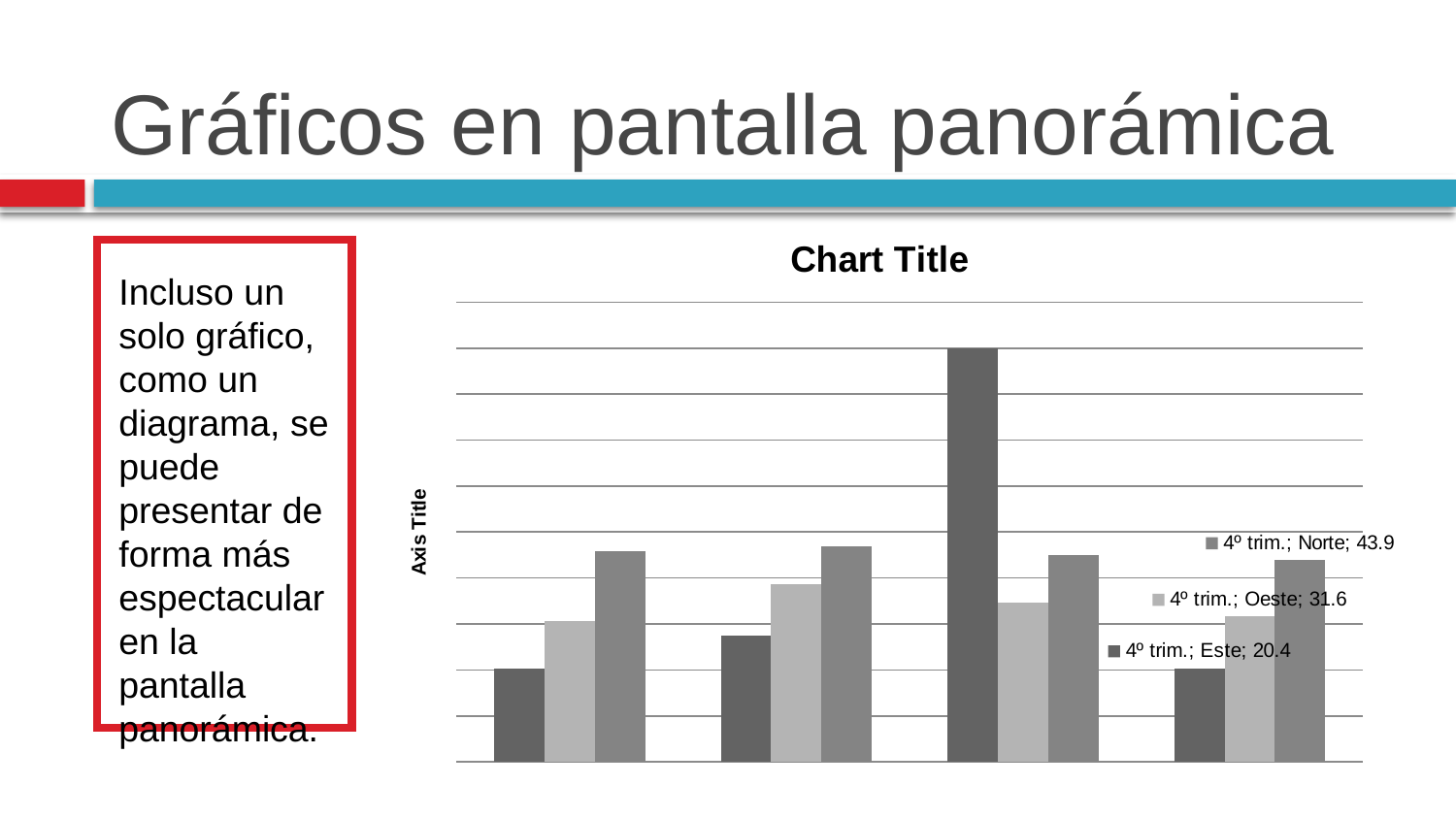

# Gráficos en pantalla panorámica

### Chart:

| Category | Este | Oeste | Norte |
|---|---|---|---|
| 1er trim. | 20.4 | 30.6 | 45.9 |
| 2º trim. | 27.4 | 38.6 | 46.9 |
| 3er trim. | 90.0 | 34.6 | 45.0 |
| 4º trim. | 20.4 | 31.6 | 43.9 |
Incluso un solo gráfico, como un diagrama, se puede presentar de forma más espectacular en la pantalla panorámica.